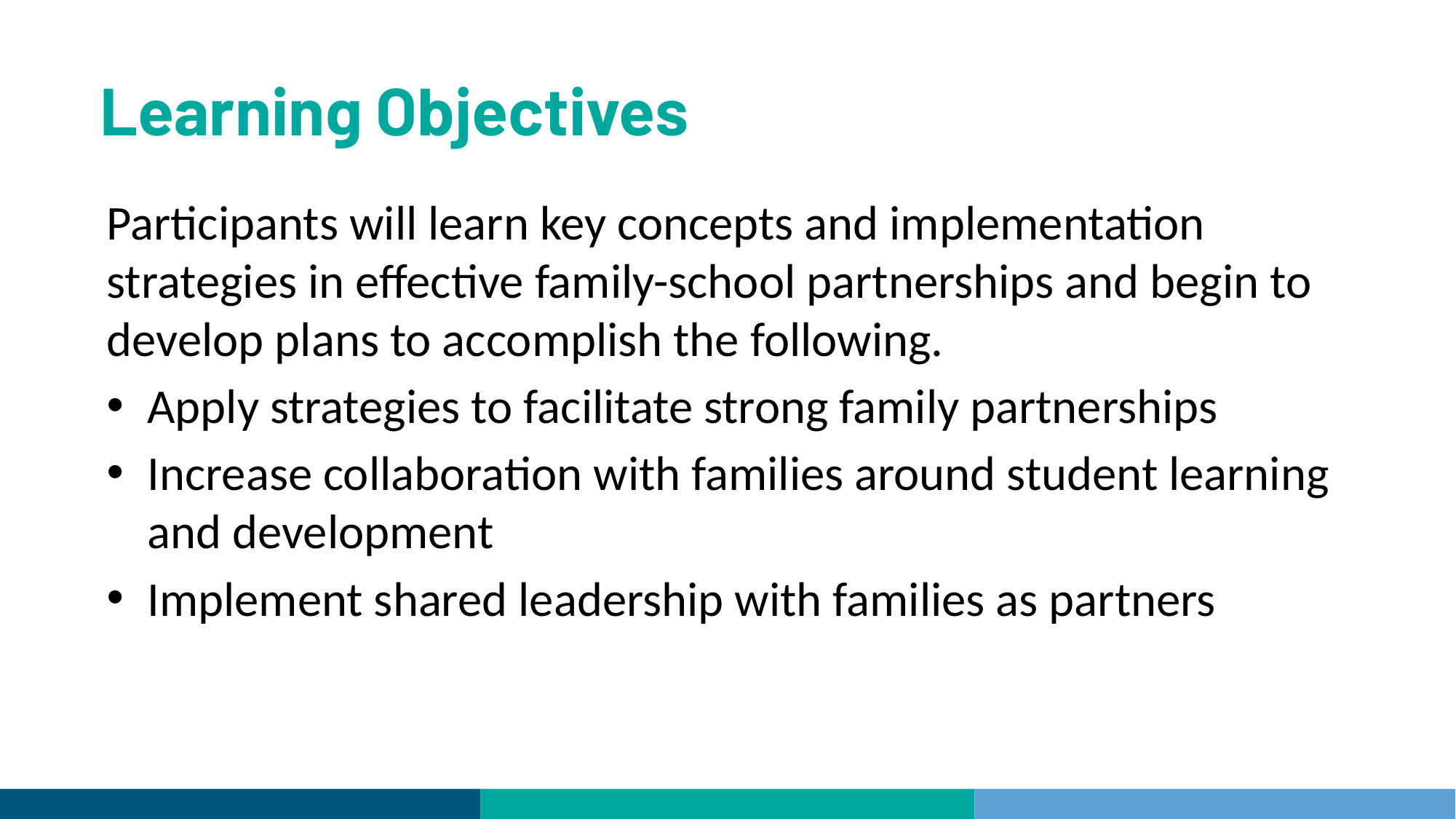

# Learning Objectives
Participants will learn key concepts and implementation strategies in effective family-school partnerships and begin to develop plans to accomplish the following.
Apply strategies to facilitate strong family partnerships
Increase collaboration with families around student learning and development
Implement shared leadership with families as partners